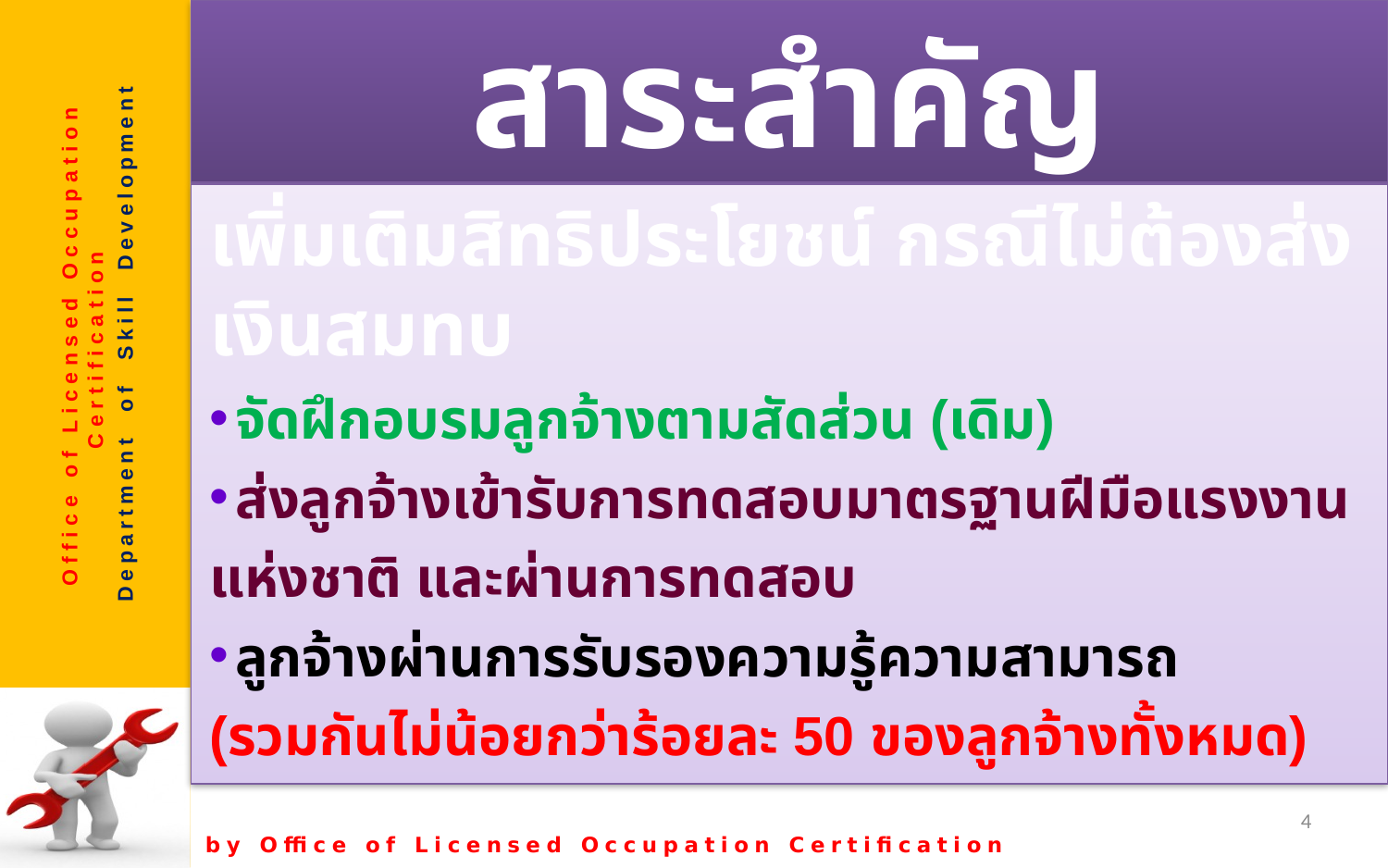

# สาระสำคัญ
เพิ่มเติมสิทธิประโยชน์ กรณีไม่ต้องส่งเงินสมทบ
 จัดฝึกอบรมลูกจ้างตามสัดส่วน (เดิม)
 ส่งลูกจ้างเข้ารับการทดสอบมาตรฐานฝีมือแรงงานแห่งชาติ และผ่านการทดสอบ
 ลูกจ้างผ่านการรับรองความรู้ความสามารถ
(รวมกันไม่น้อยกว่าร้อยละ 50 ของลูกจ้างทั้งหมด)
4